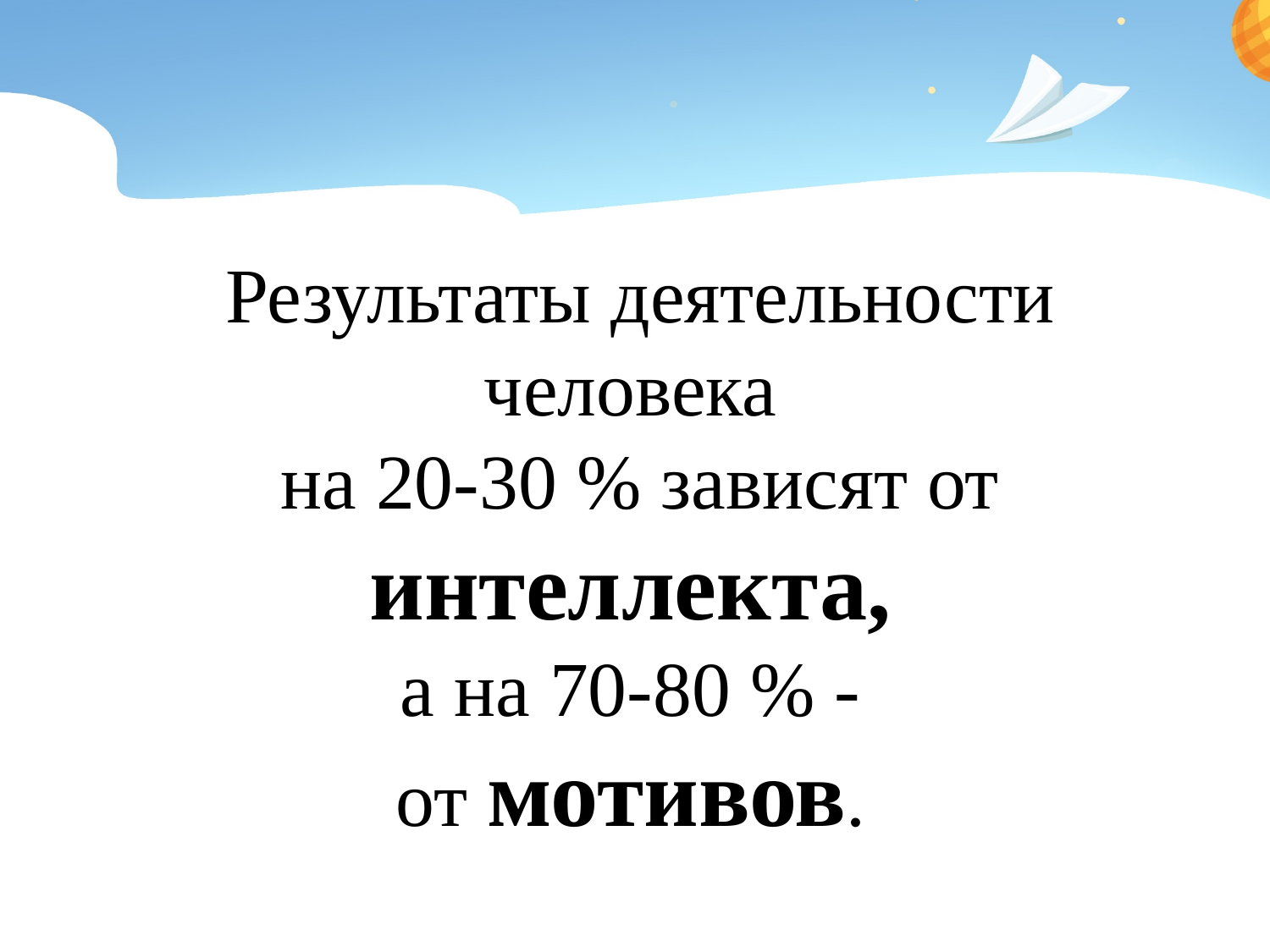

Результаты деятельности человека
на 20-30 % зависят от интеллекта,
а на 70-80 % -
от мотивов.